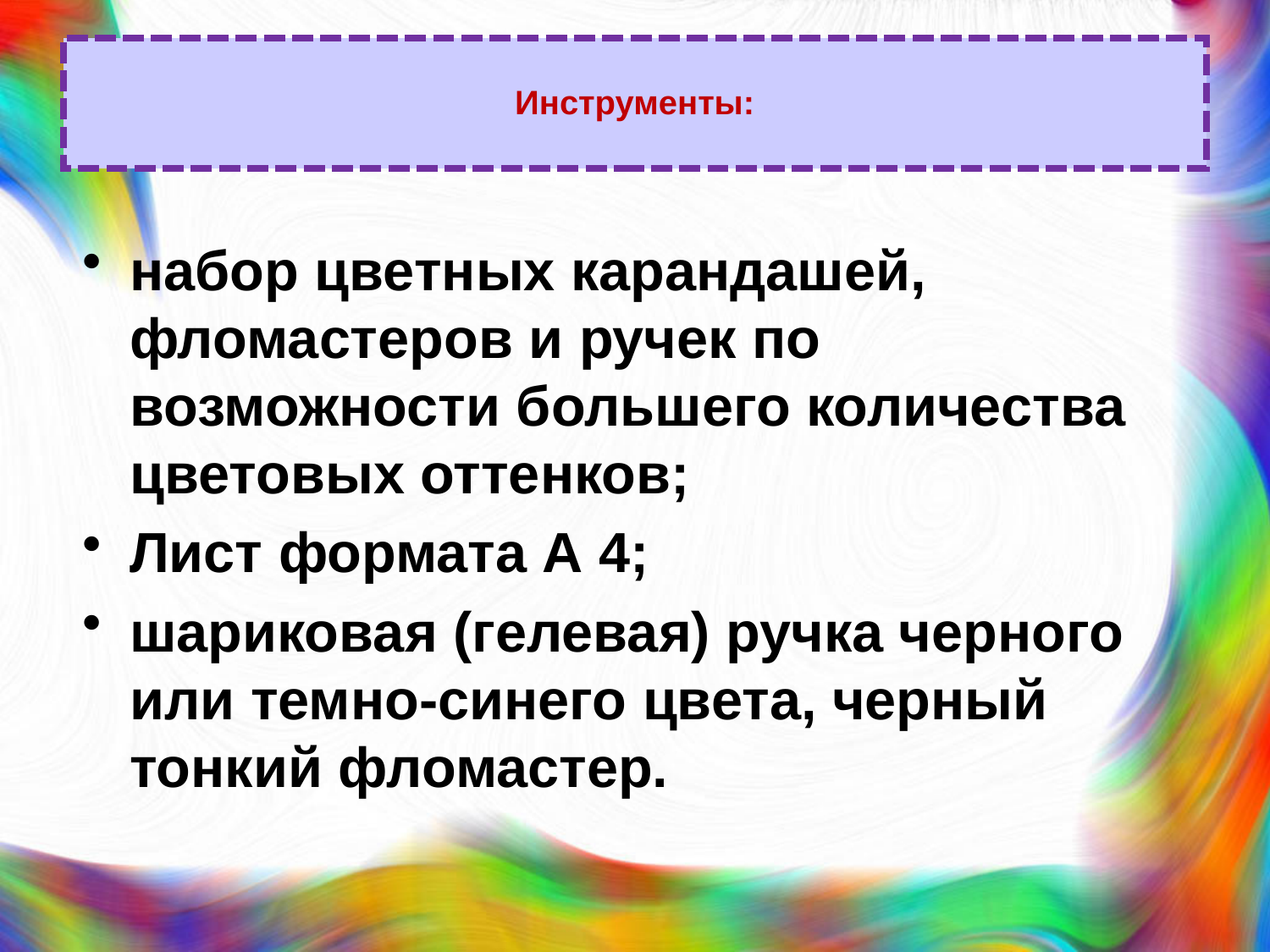

# Инструменты:
набор цветных карандашей, фломастеров и ручек по возможности большего количества цветовых оттенков;
Лист формата А 4;
шариковая (гелевая) ручка черного или темно-синего цвета, черный тонкий фломастер.